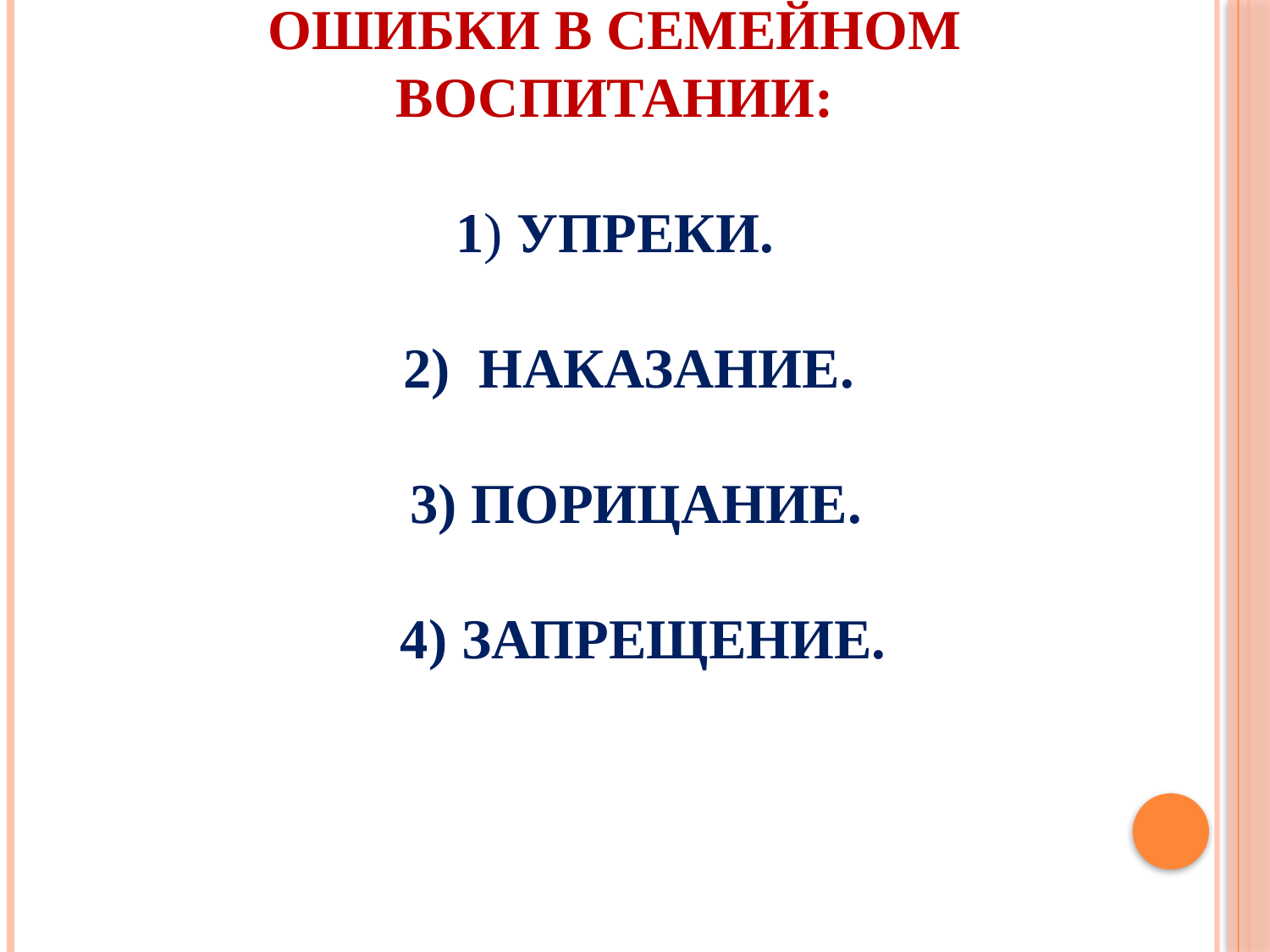

# Ошибки в семейном воспитании: 1) Упреки. 2)  Наказание. 3) Порицание.  4) Запрещение.